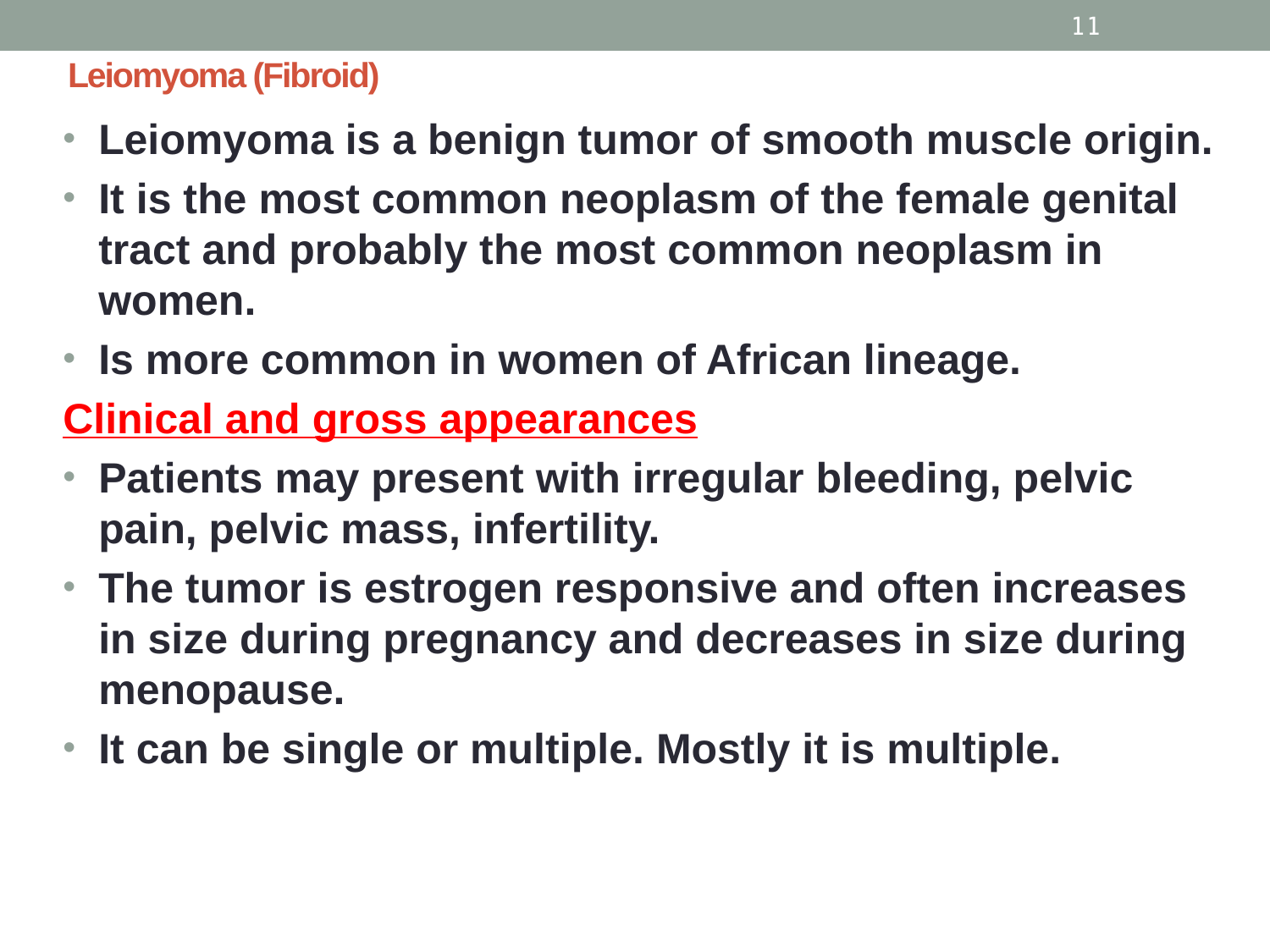

11
# Leiomyoma (Fibroid)
Leiomyoma is a benign tumor of smooth muscle origin.
It is the most common neoplasm of the female genital tract and probably the most common neoplasm in women.
Is more common in women of African lineage.
Clinical and gross appearances
Patients may present with irregular bleeding, pelvic pain, pelvic mass, infertility.
The tumor is estrogen responsive and often increases in size during pregnancy and decreases in size during menopause.
It can be single or multiple. Mostly it is multiple.